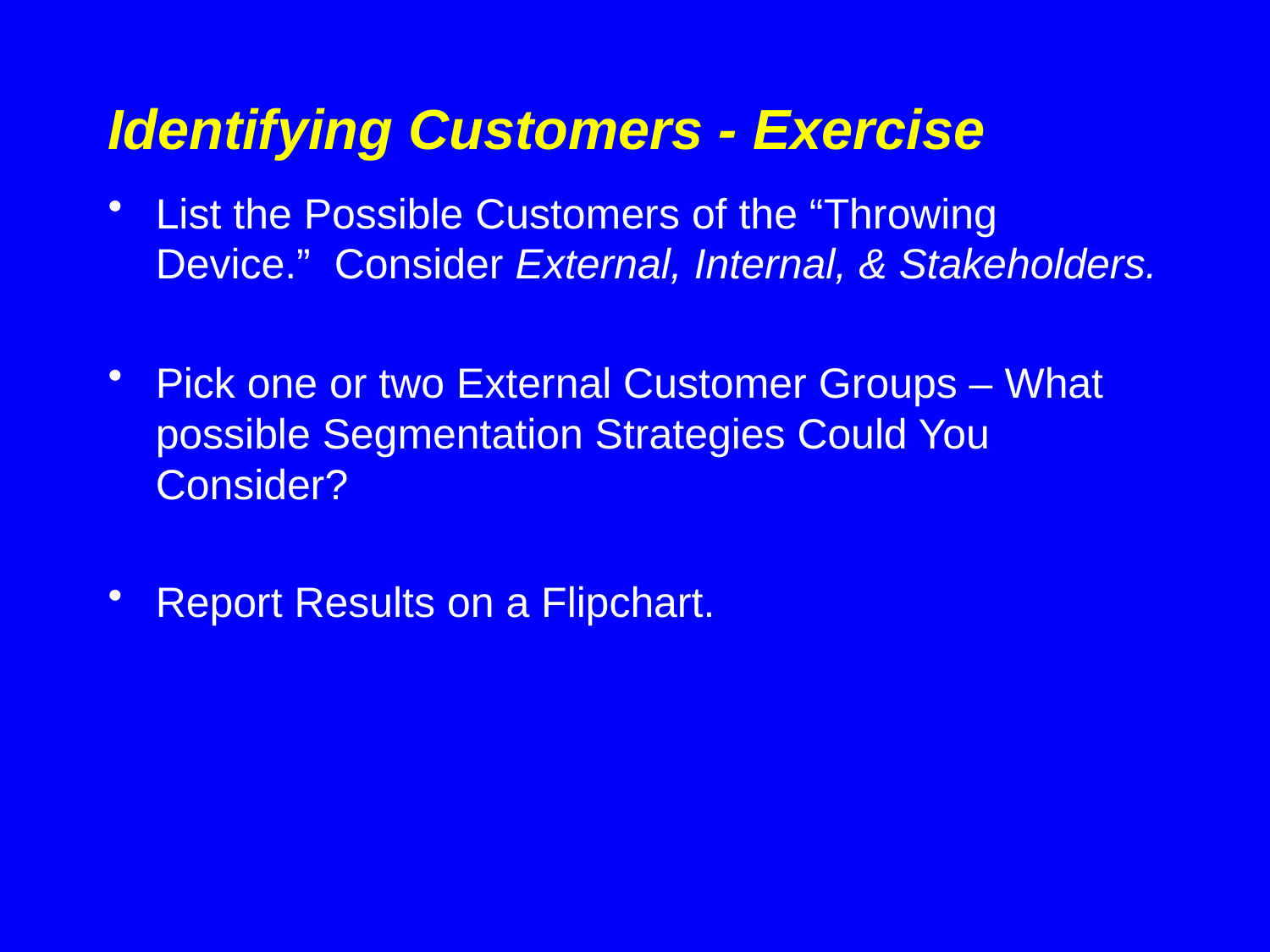

# Identifying Customers - Exercise
List the Possible Customers of the “Throwing Device.”  Consider External, Internal, & Stakeholders.

Pick one or two External Customer Groups – What possible Segmentation Strategies Could You Consider?

Report Results on a Flipchart.